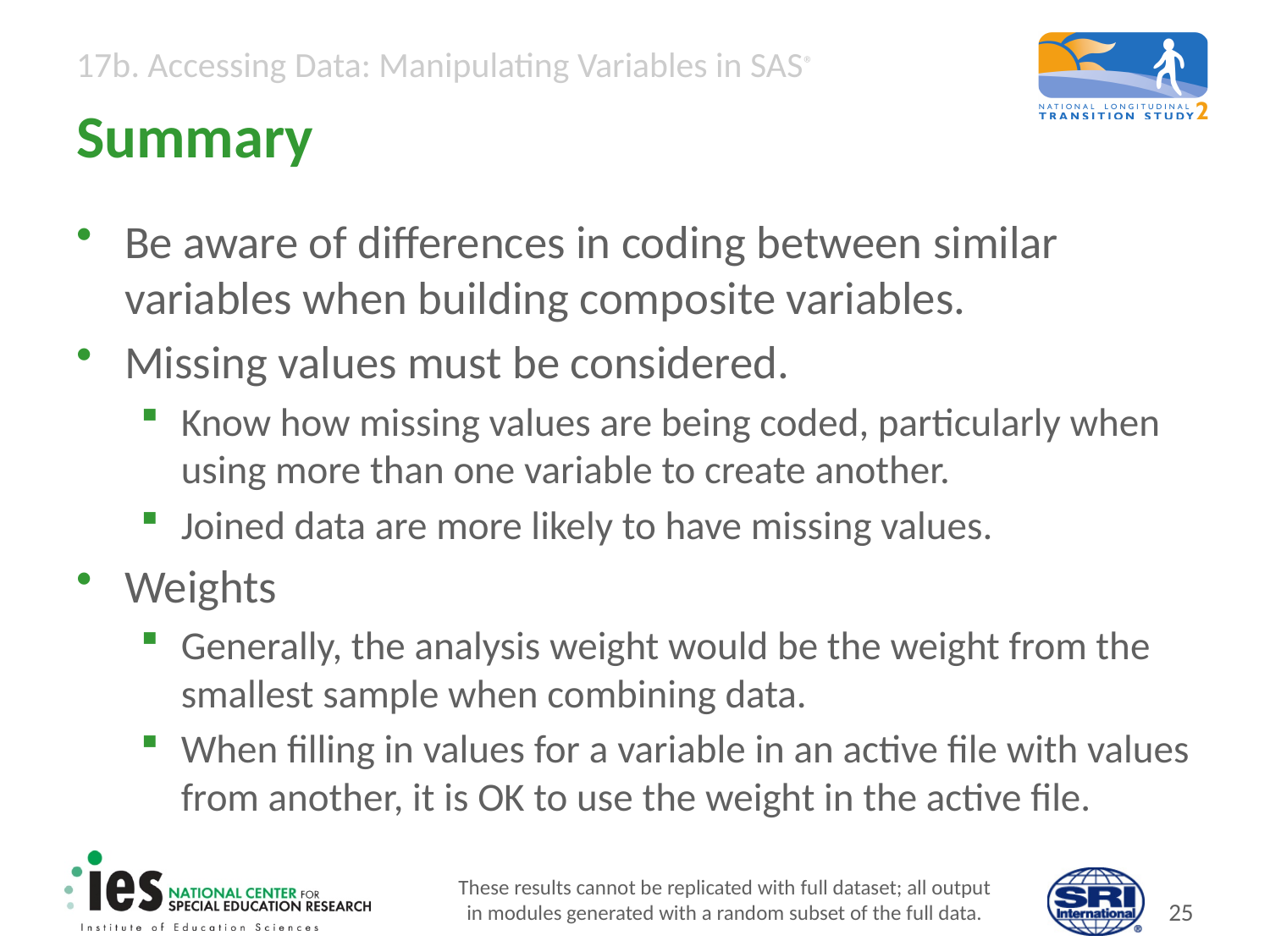

# Summary

Be aware of differences in coding between similar variables when building composite variables.
Missing values must be considered.
Know how missing values are being coded, particularly when using more than one variable to create another.
Joined data are more likely to have missing values.
Weights
Generally, the analysis weight would be the weight from the smallest sample when combining data.
When filling in values for a variable in an active file with values from another, it is OK to use the weight in the active file.
These results cannot be replicated with full dataset; all output
in modules generated with a random subset of the full data.
25